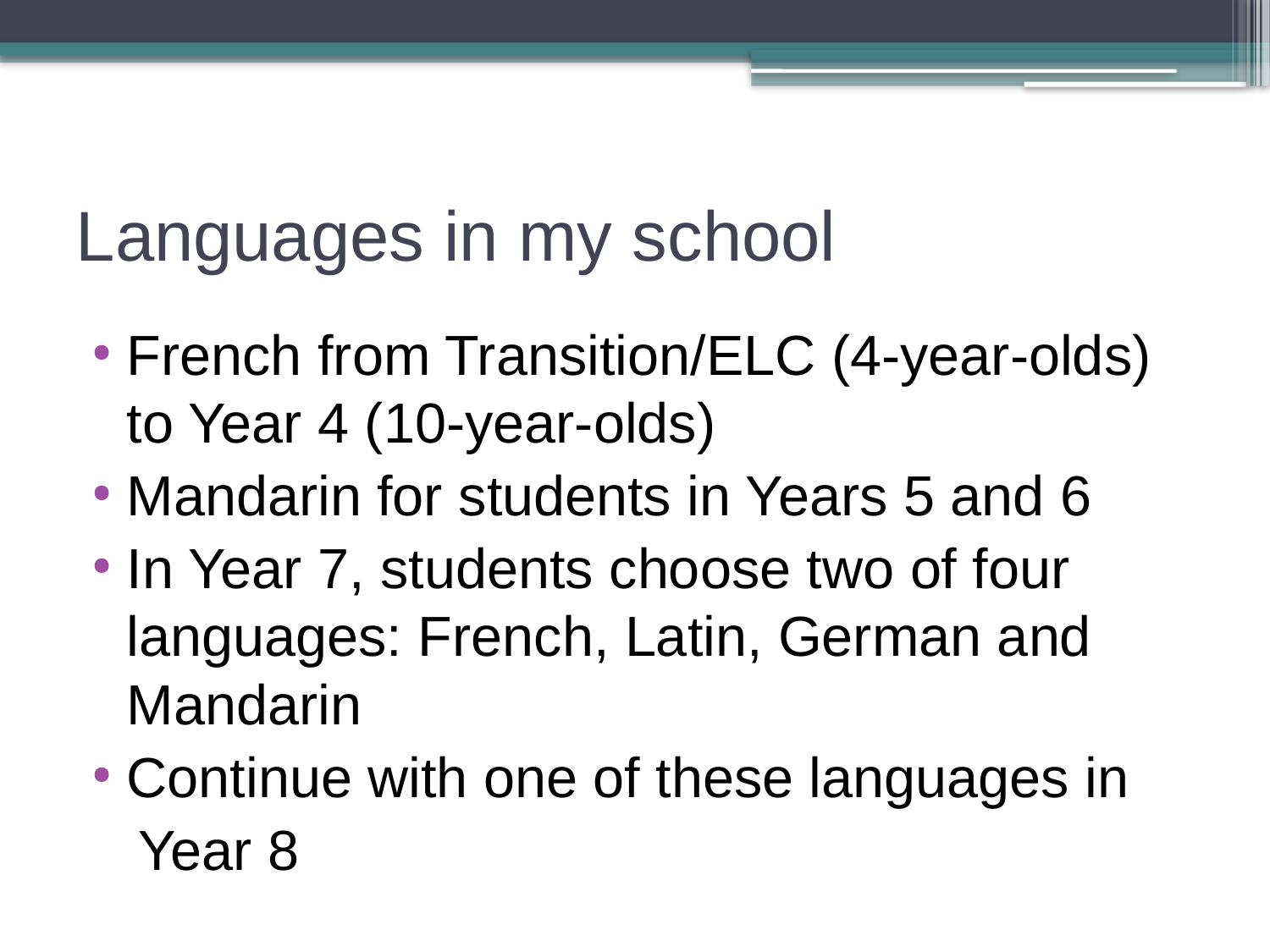

# Languages in my school
French from Transition/ELC (4-year-olds) to Year 4 (10-year-olds)
Mandarin for students in Years 5 and 6
In Year 7, students choose two of four languages: French, Latin, German and Mandarin
Continue with one of these languages in
   Year 8